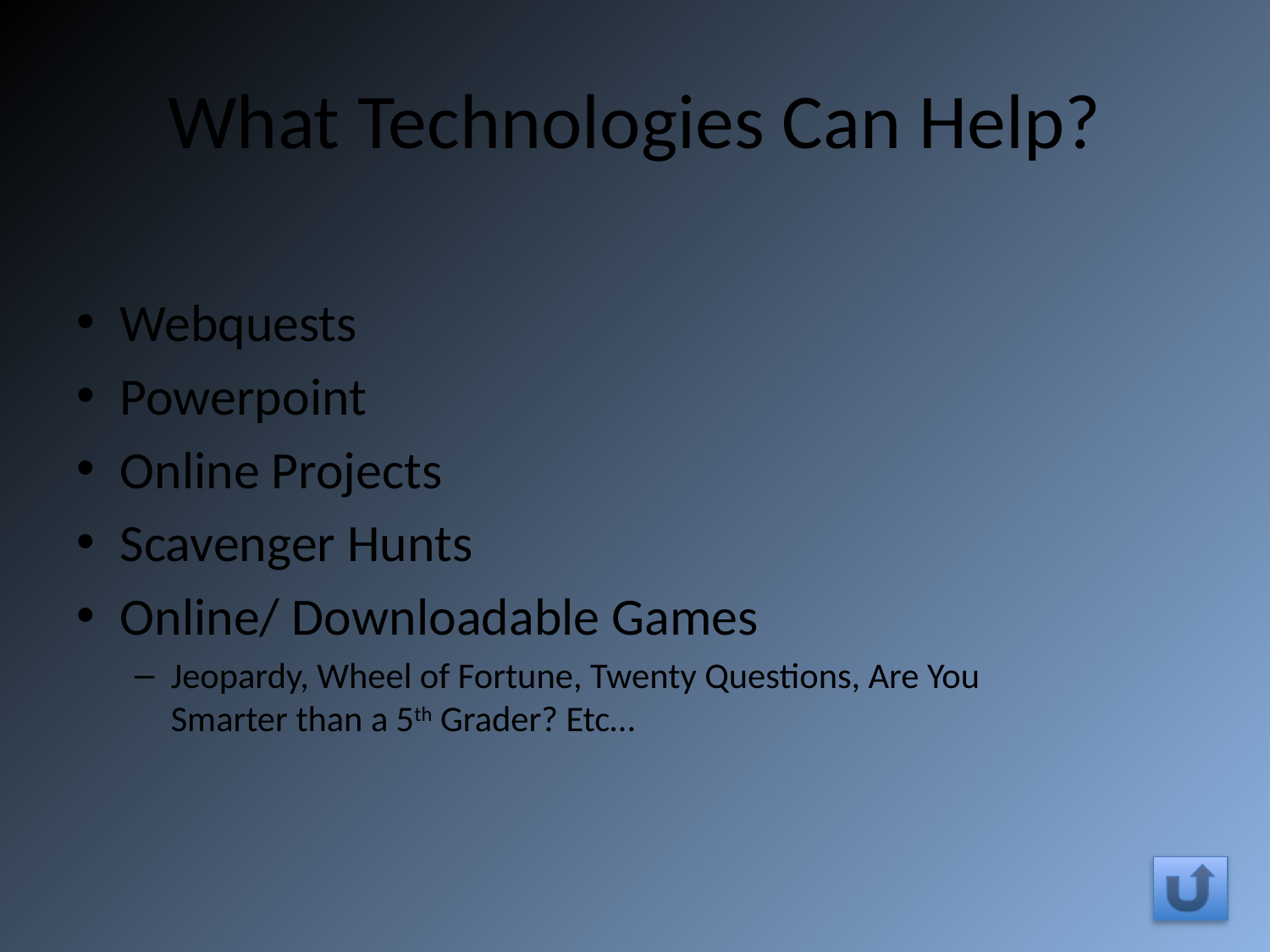

# What Technologies Can Help?

Webquests
Powerpoint
Online Projects
Scavenger Hunts
Online/ Downloadable Games
Jeopardy, Wheel of Fortune, Twenty Questions, Are You Smarter than a 5th Grader? Etc…